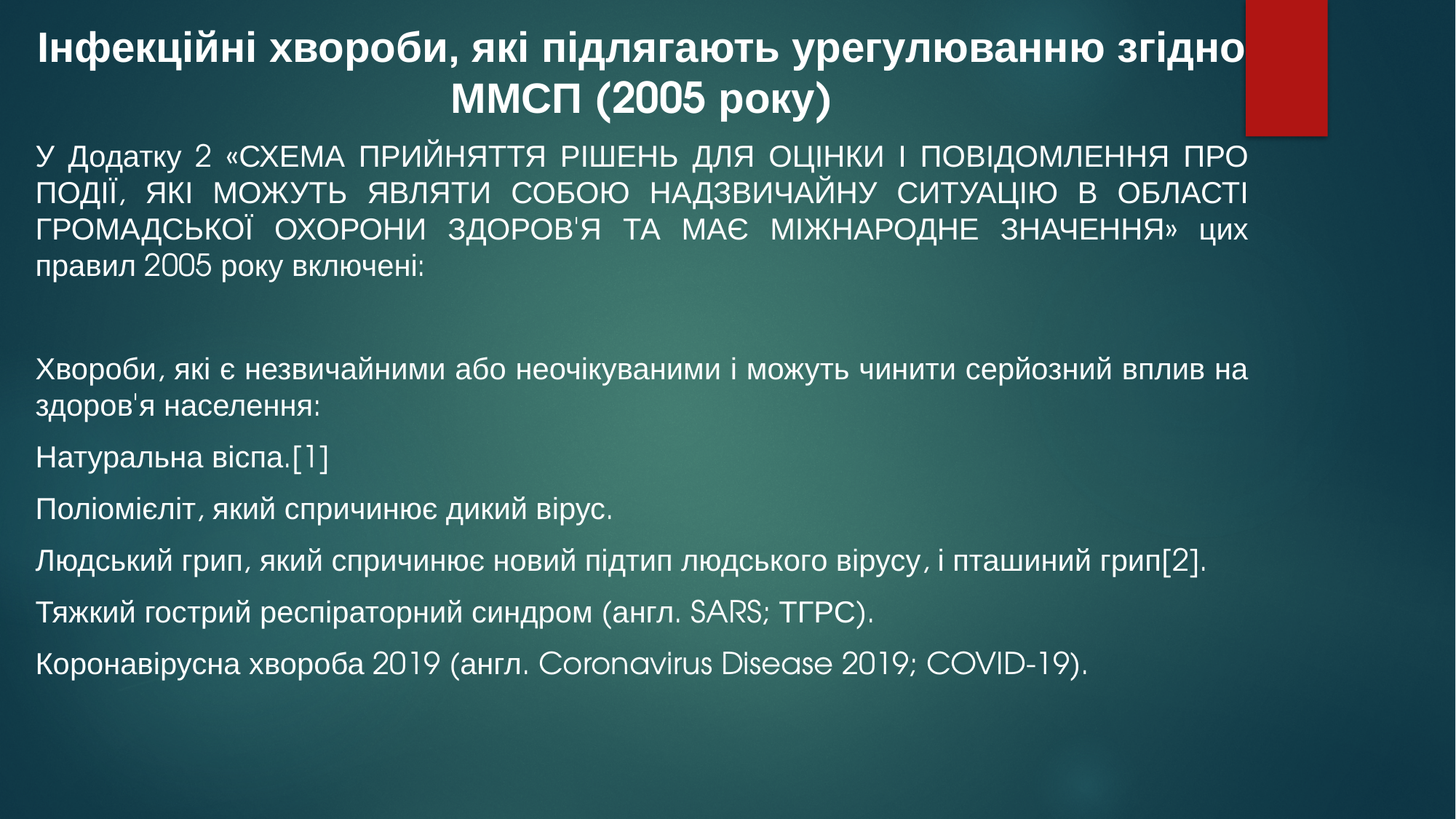

Інфекційні хвороби, які підлягають урегулюванню згідно ММСП (2005 року)
У Додатку 2 «СХЕМА ПРИЙНЯТТЯ РІШЕНЬ ДЛЯ ОЦІНКИ І ПОВІДОМЛЕННЯ ПРО ПОДІЇ, ЯКІ МОЖУТЬ ЯВЛЯТИ СОБОЮ НАДЗВИЧАЙНУ СИТУАЦІЮ В ОБЛАСТІ ГРОМАДСЬКОЇ ОХОРОНИ ЗДОРОВ'Я ТА МАЄ МІЖНАРОДНЕ ЗНАЧЕННЯ» цих правил 2005 року включені:

Хвороби, які є незвичайними або неочікуваними і можуть чинити серйозний вплив на здоров'я населення:
Натуральна віспа.[1]
Поліомієліт, який спричинює дикий вірус.
Людський грип, який спричинює новий підтип людського вірусу, і пташиний грип[2].
Тяжкий гострий респіраторний синдром (англ. SARS; ТГРС).
Коронавірусна хвороба 2019 (англ. Coronavirus Disease 2019; COVID-19).